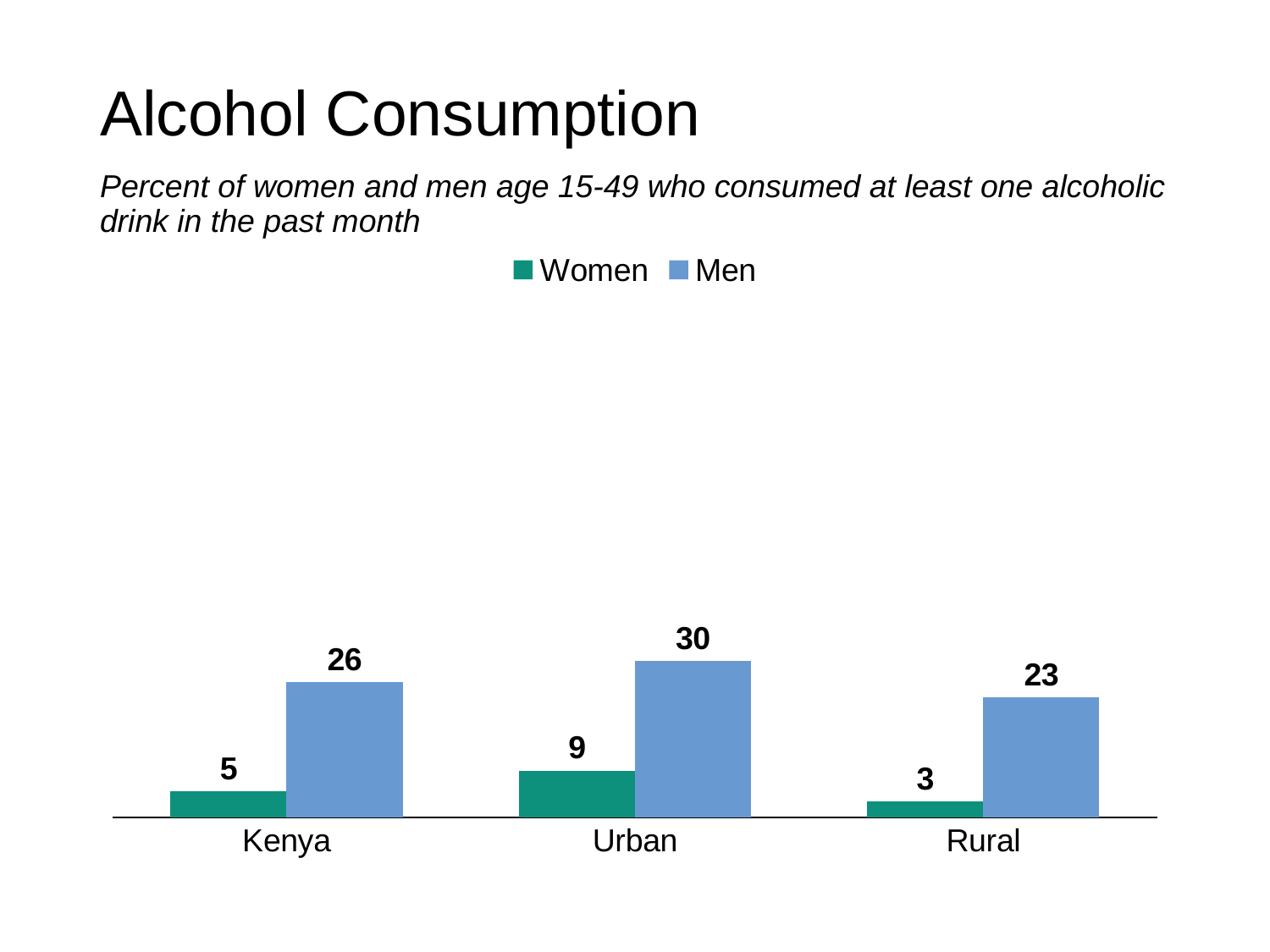

# Alcohol Consumption
Percent of women and men age 15-49 who consumed at least one alcoholic drink in the past month

### Chart

| Category | Women | Men |
|---|---|---|
| Kenya | 5.0 | 26.0 |
| Urban | 9.0 | 30.0 |
| Rural | 3.0 | 23.0 |